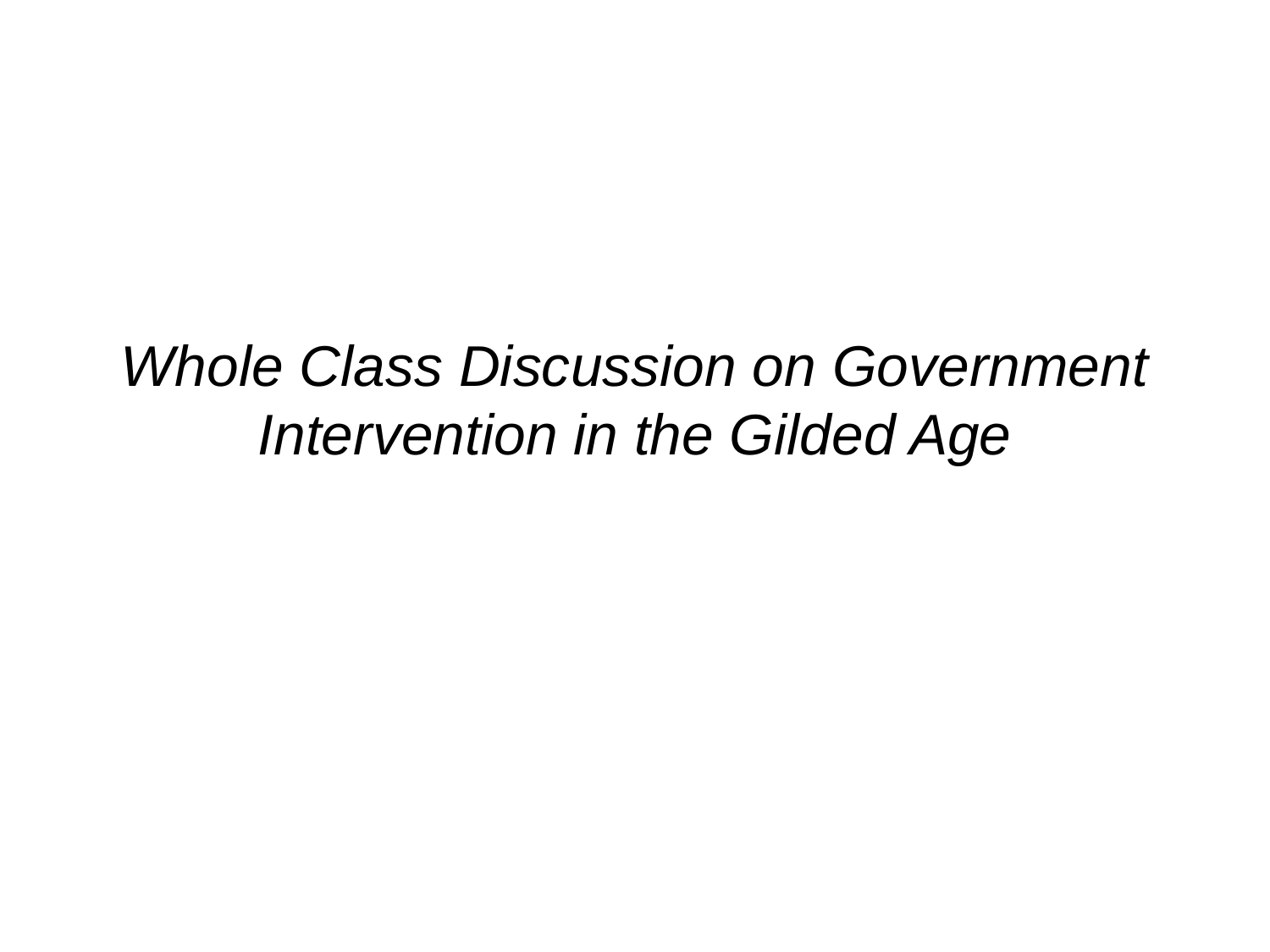

# Whole Class Discussion on Government Intervention in the Gilded Age